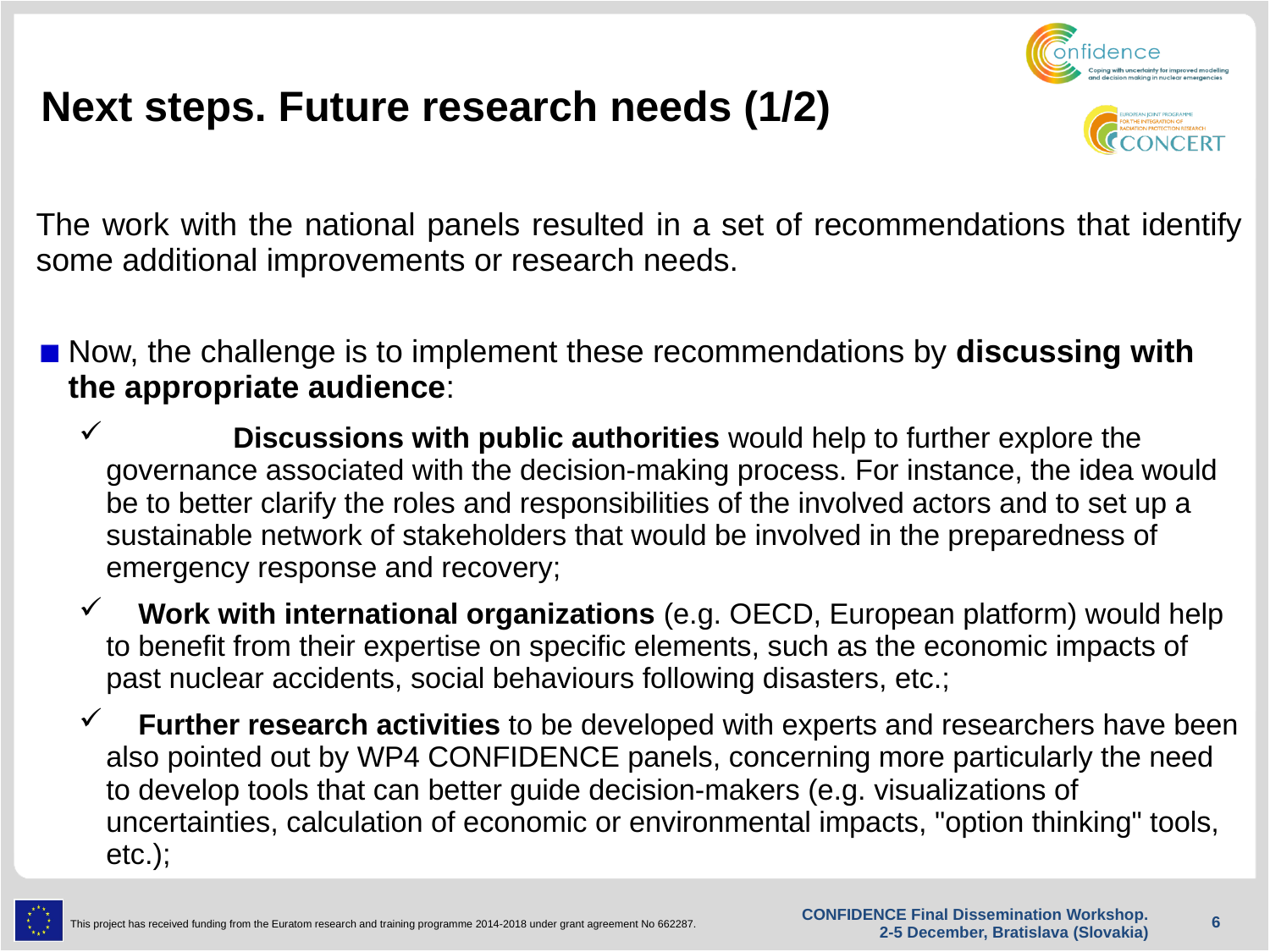

# Next steps. Future research needs (1/2)
The work with the national panels resulted in a set of recommendations that identify some additional improvements or research needs.

Now, the challenge is to implement these recommendations by discussing with the appropriate audience:
	Discussions with public authorities would help to further explore the governance associated with the decision-making process. For instance, the idea would be to better clarify the roles and responsibilities of the involved actors and to set up a sustainable network of stakeholders that would be involved in the preparedness of emergency response and recovery;
    Work with international organizations (e.g. OECD, European platform) would help to benefit from their expertise on specific elements, such as the economic impacts of past nuclear accidents, social behaviours following disasters, etc.;
    Further research activities to be developed with experts and researchers have been also pointed out by WP4 CONFIDENCE panels, concerning more particularly the need to develop tools that can better guide decision-makers (e.g. visualizations of uncertainties, calculation of economic or environmental impacts, "option thinking" tools, etc.);
CONFIDENCE Final Dissemination Workshop. 2-5 December, Bratislava (Slovakia)
6